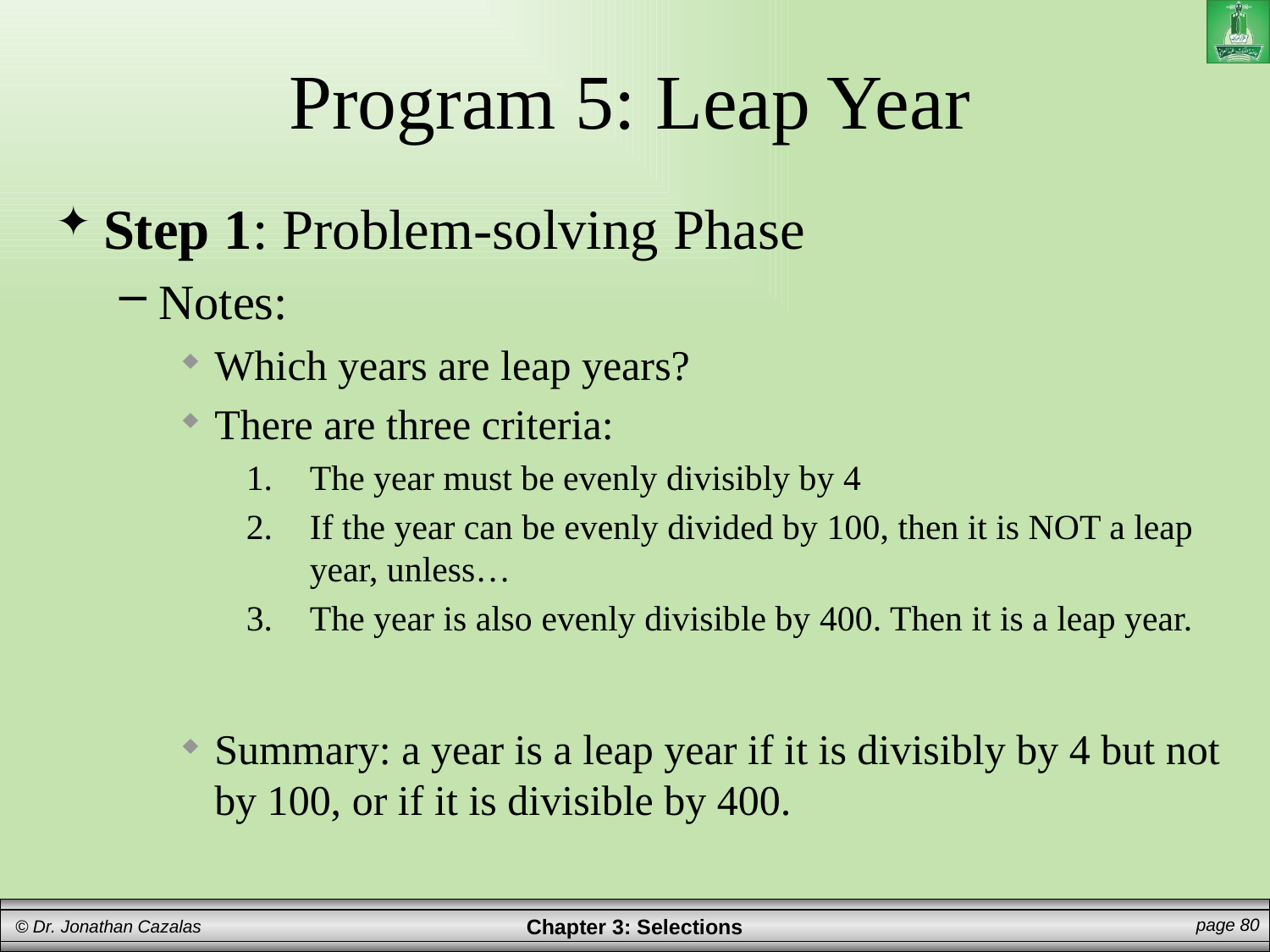

# Program 5: Leap Year
Step 1: Problem-solving Phase
Notes:
Which years are leap years?
There are three criteria:
The year must be evenly divisibly by 4
If the year can be evenly divided by 100, then it is NOT a leap year, unless…
The year is also evenly divisible by 400. Then it is a leap year.

Summary: a year is a leap year if it is divisibly by 4 but not by 100, or if it is divisible by 400.